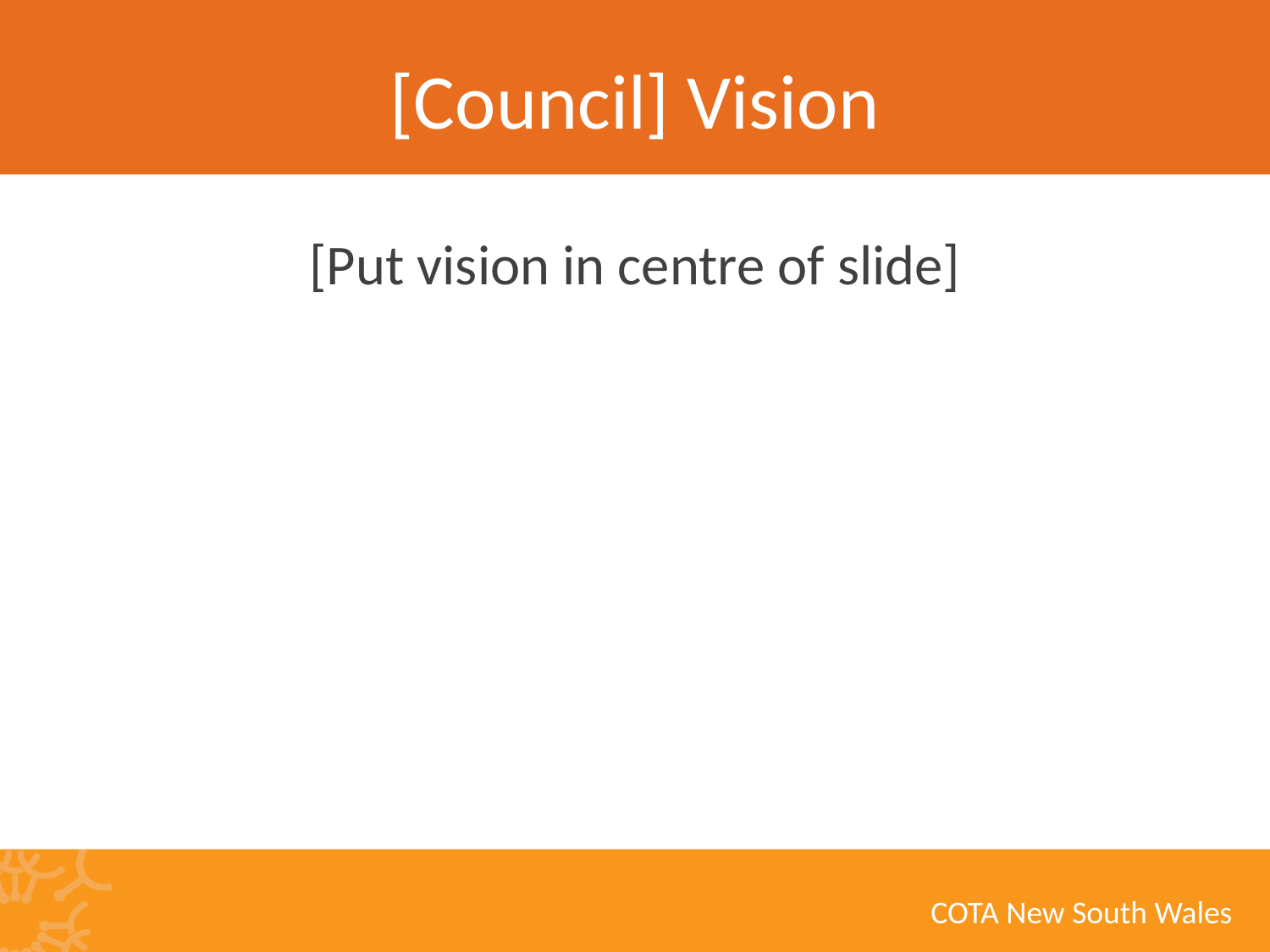

# [Council] Vision
[Put vision in centre of slide]